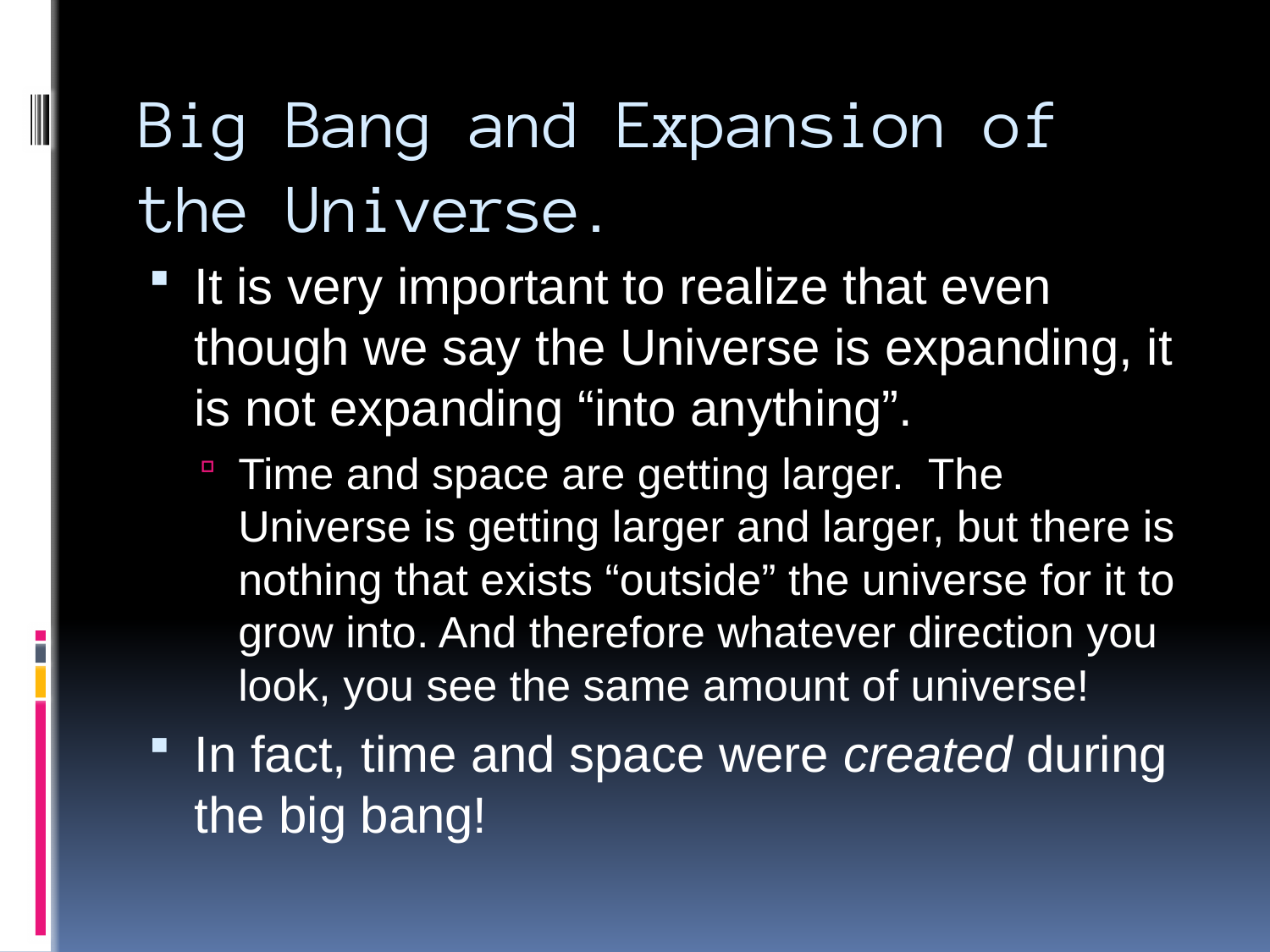

# Big Bang and Expansion of the Universe.
It is very important to realize that even though we say the Universe is expanding, it is not expanding “into anything”.
Time and space are getting larger.  The  Universe is getting larger and larger, but there is nothing that exists “outside” the universe for it to grow into. And therefore whatever direction you look, you see the same amount of universe!
In fact, time and space were created during the big bang!